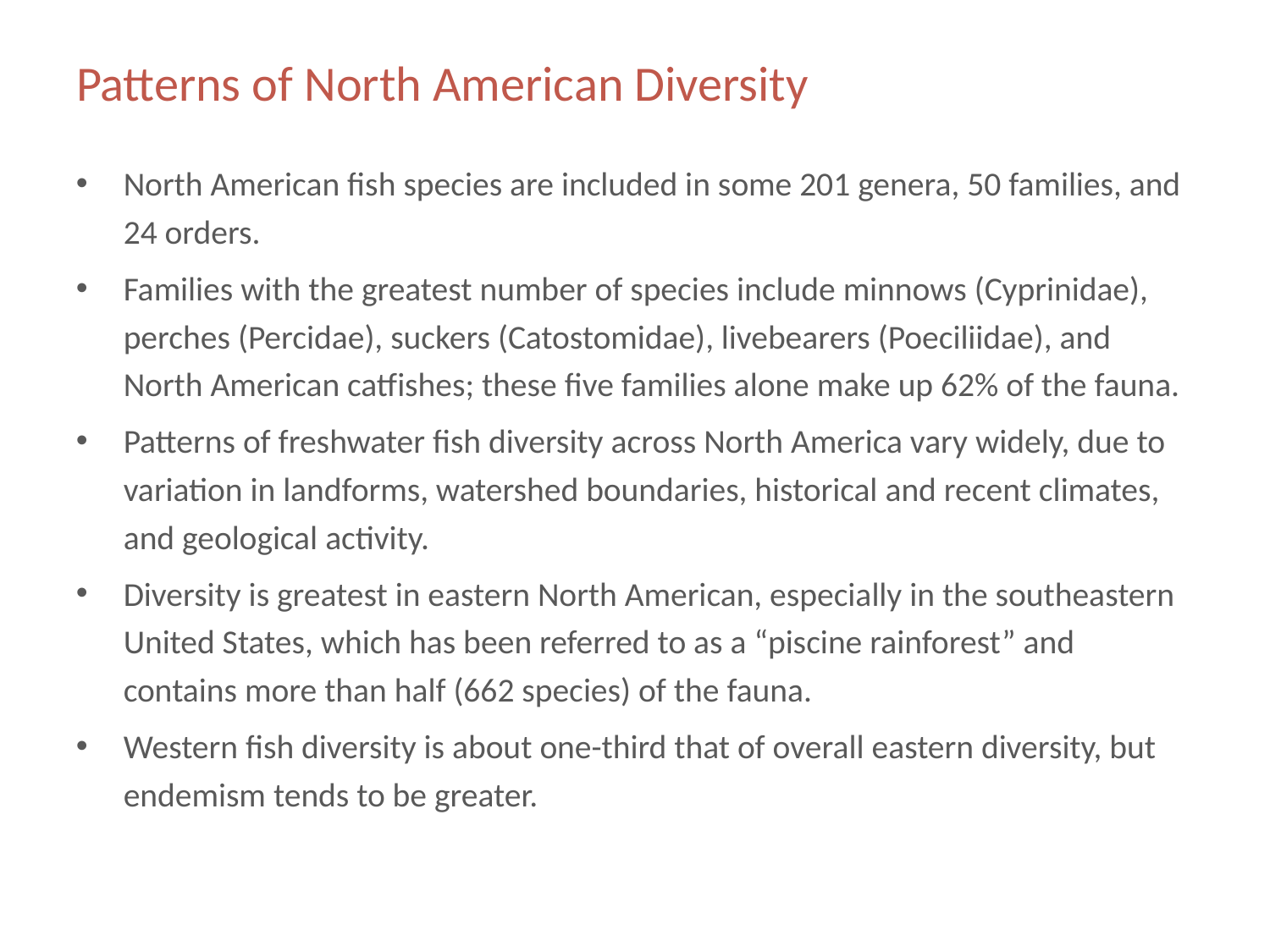

# Patterns of North American Diversity
North American fish species are included in some 201 genera, 50 families, and 24 orders.
Families with the greatest number of species include minnows (Cyprinidae), perches (Percidae), suckers (Catostomidae), livebearers (Poeciliidae), and North American catfishes; these five families alone make up 62% of the fauna.
Patterns of freshwater fish diversity across North America vary widely, due to variation in landforms, watershed boundaries, historical and recent climates, and geological activity.
Diversity is greatest in eastern North American, especially in the southeastern United States, which has been referred to as a “piscine rainforest” and contains more than half (662 species) of the fauna.
Western fish diversity is about one-third that of overall eastern diversity, but endemism tends to be greater.